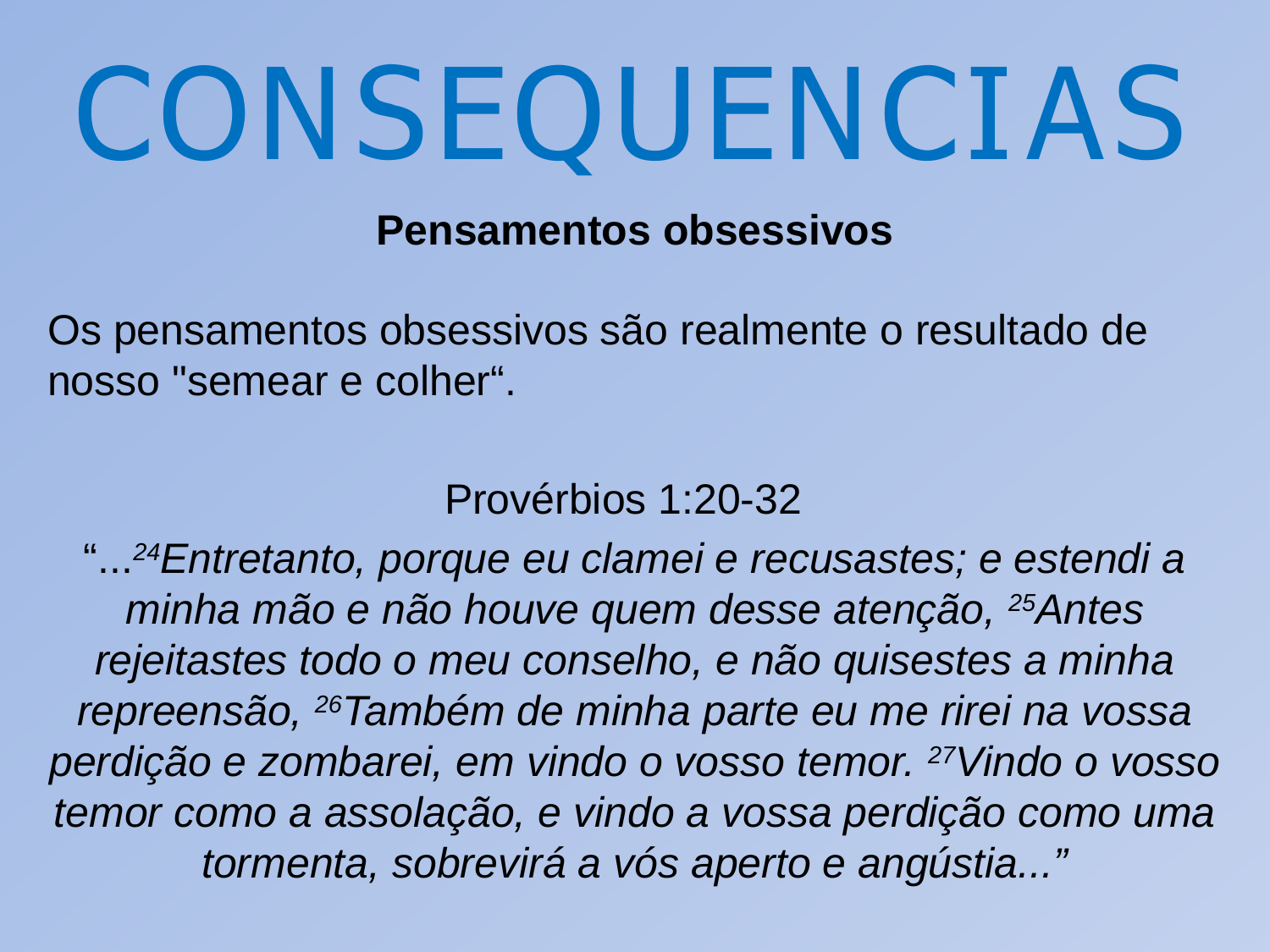

CONSEQUENCIAS

Pensamentos obsessivos

Os pensamentos obsessivos são realmente o resultado de nosso "semear e colher“.

Provérbios 1:20-32
“...24Entretanto, porque eu clamei e recusastes; e estendi a minha mão e não houve quem desse atenção, 25Antes rejeitastes todo o meu conselho, e não quisestes a minha repreensão, 26Também de minha parte eu me rirei na vossa perdição e zombarei, em vindo o vosso temor. 27Vindo o vosso temor como a assolação, e vindo a vossa perdição como uma tormenta, sobrevirá a vós aperto e angústia...”